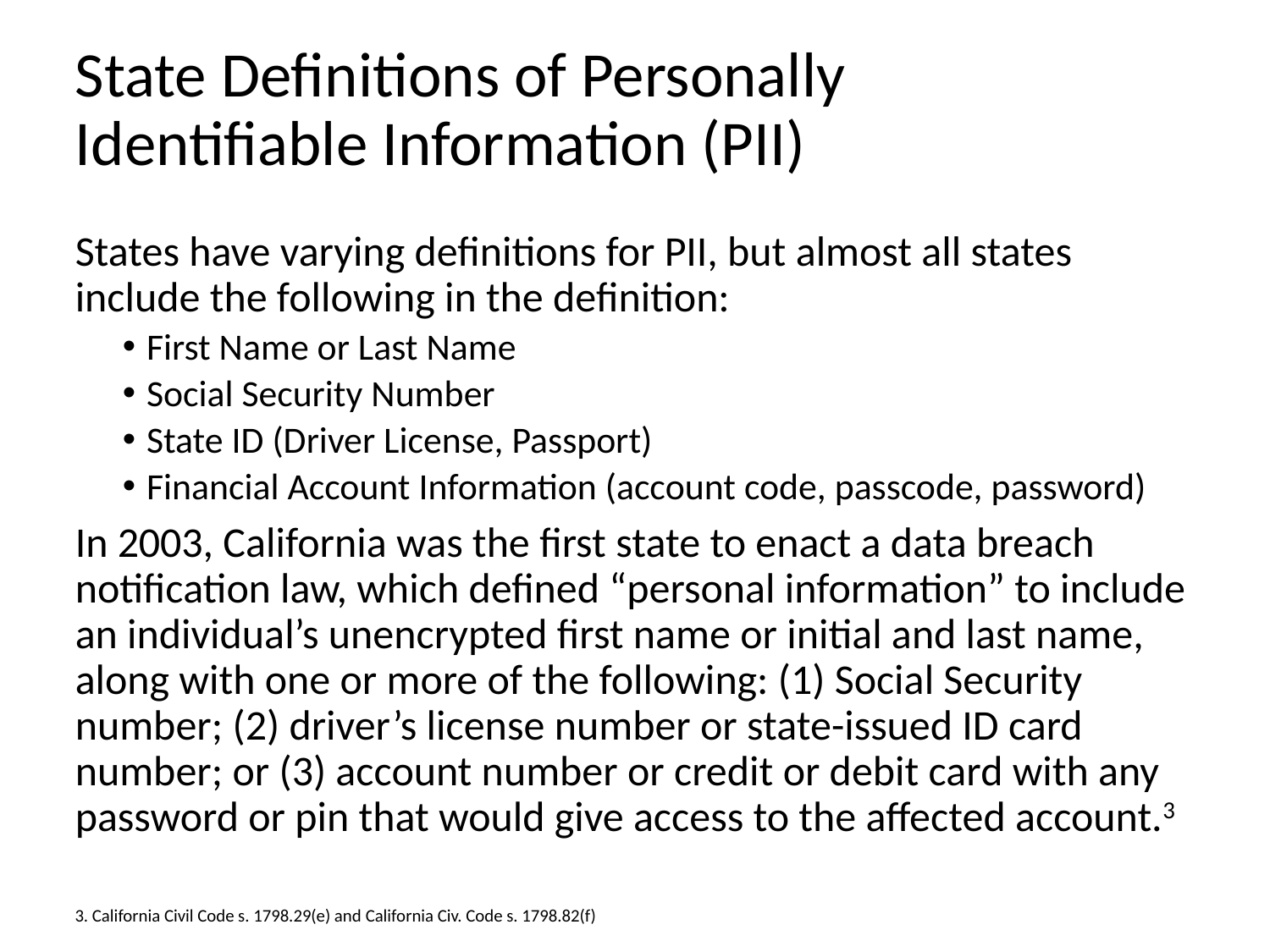

# State Definitions of Personally Identifiable Information (PII)
States have varying definitions for PII, but almost all states include the following in the definition:
First Name or Last Name
Social Security Number
State ID (Driver License, Passport)
Financial Account Information (account code, passcode, password)
In 2003, California was the first state to enact a data breach notification law, which defined “personal information” to include an individual’s unencrypted first name or initial and last name, along with one or more of the following: (1) Social Security number; (2) driver’s license number or state-issued ID card number; or (3) account number or credit or debit card with any password or pin that would give access to the affected account.3

3. California Civil Code s. 1798.29(e) and California Civ. Code s. 1798.82(f)